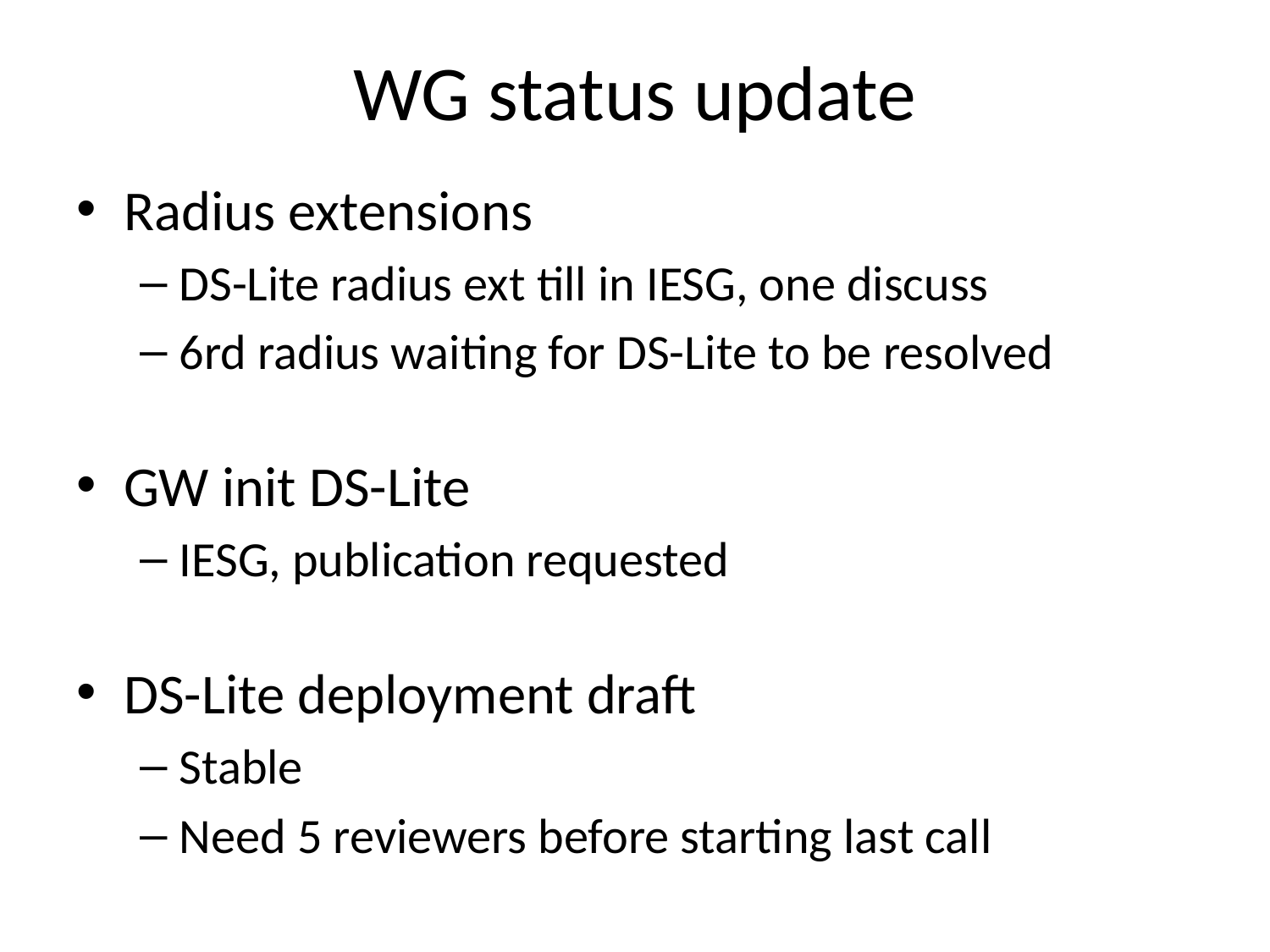

# WG status update
Radius extensions
DS-Lite radius ext till in IESG, one discuss
6rd radius waiting for DS-Lite to be resolved
GW init DS-Lite
IESG, publication requested
DS-Lite deployment draft
Stable
Need 5 reviewers before starting last call